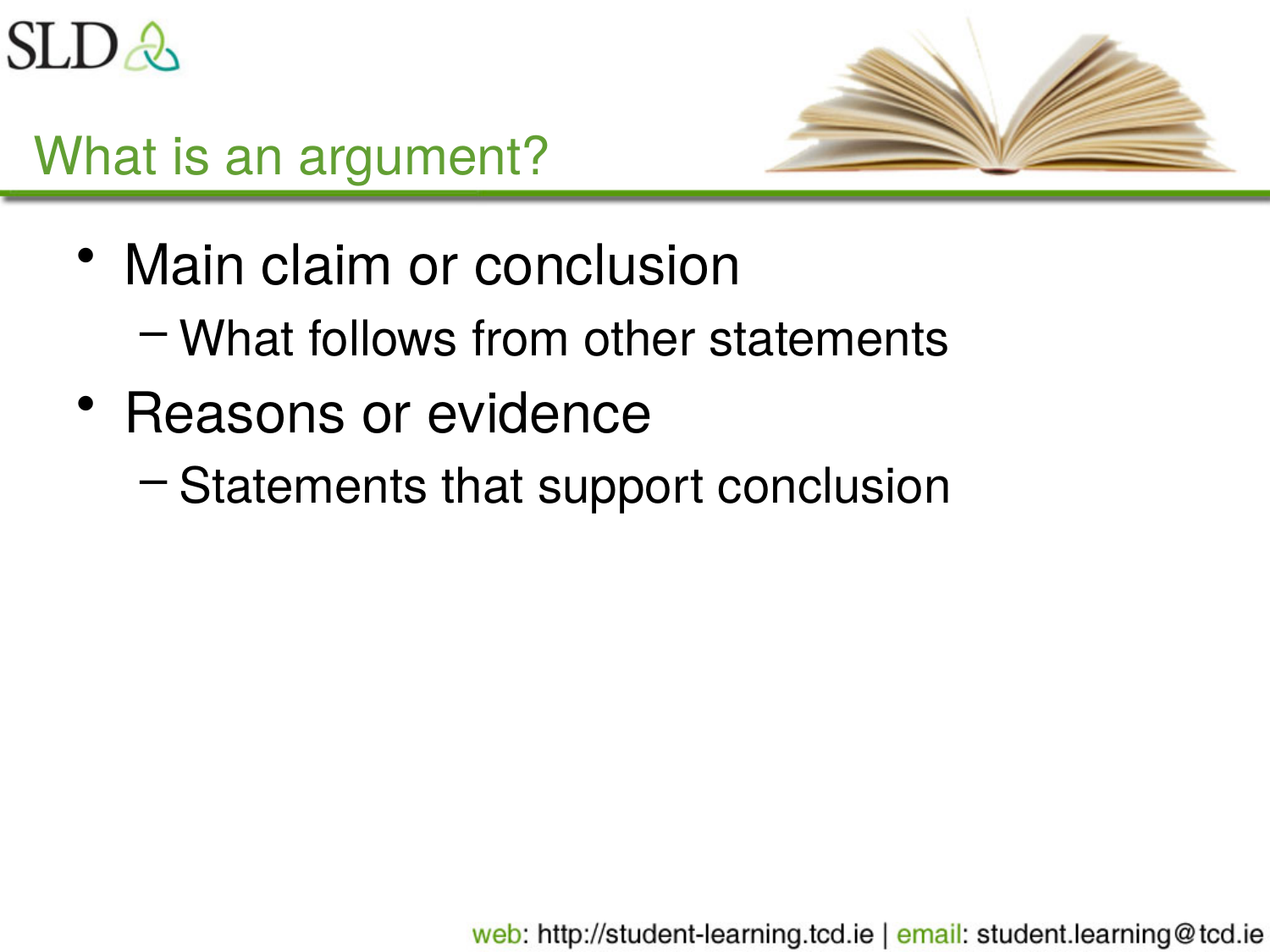

# What is an argument?
Main claim or conclusion
What follows from other statements
Reasons or evidence
Statements that support conclusion